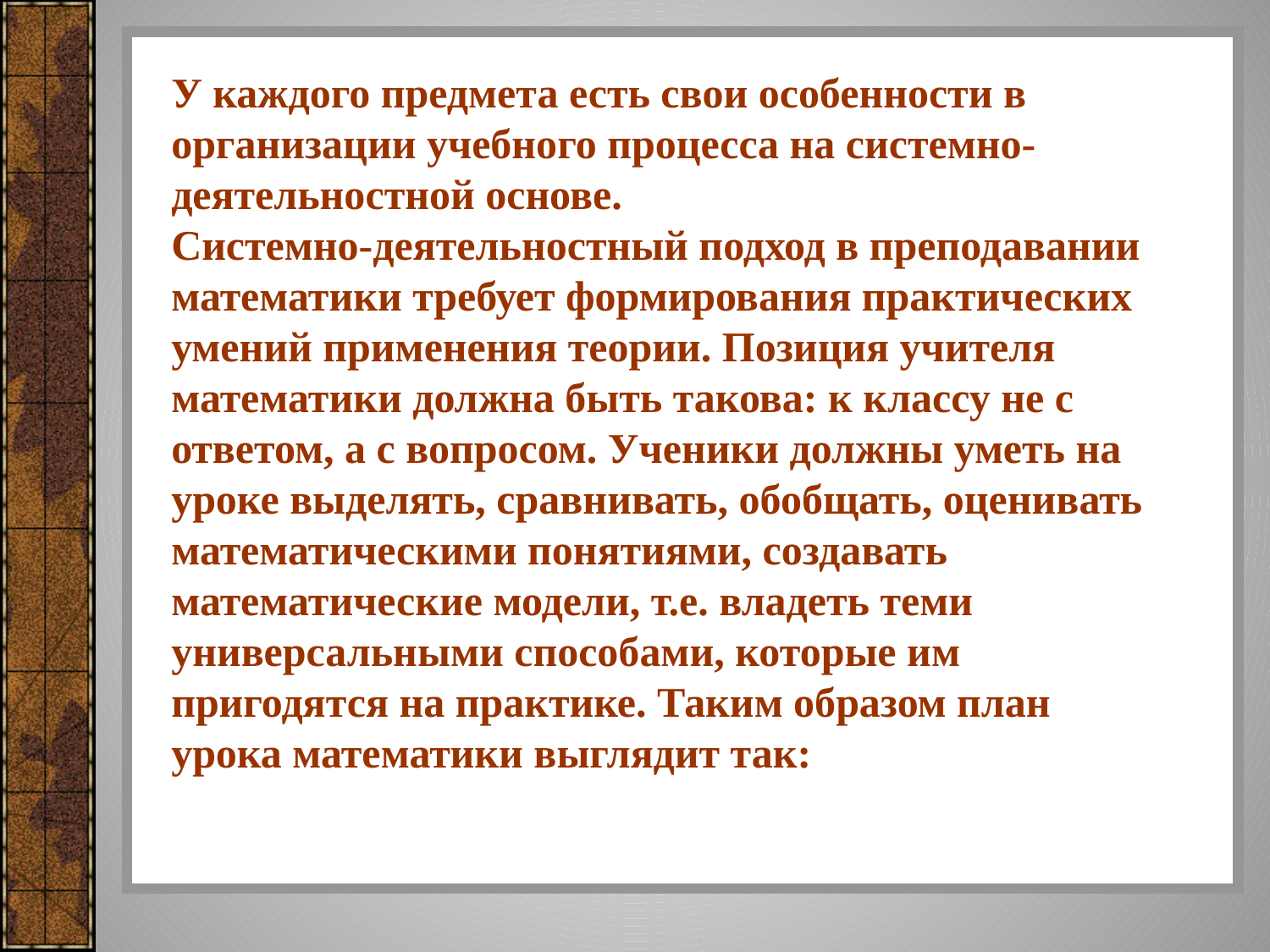

У каждого предмета есть свои особенности в организации учебного процесса на системно-деятельностной основе.
Системно-деятельностный подход в преподавании математики требует формирования практических умений применения теории. Позиция учителя математики должна быть такова: к классу не с ответом, а с вопросом. Ученики должны уметь на уроке выделять, сравнивать, обобщать, оценивать математическими понятиями, создавать математические модели, т.е. владеть теми универсальными способами, которые им пригодятся на практике. Таким образом план урока математики выглядит так: